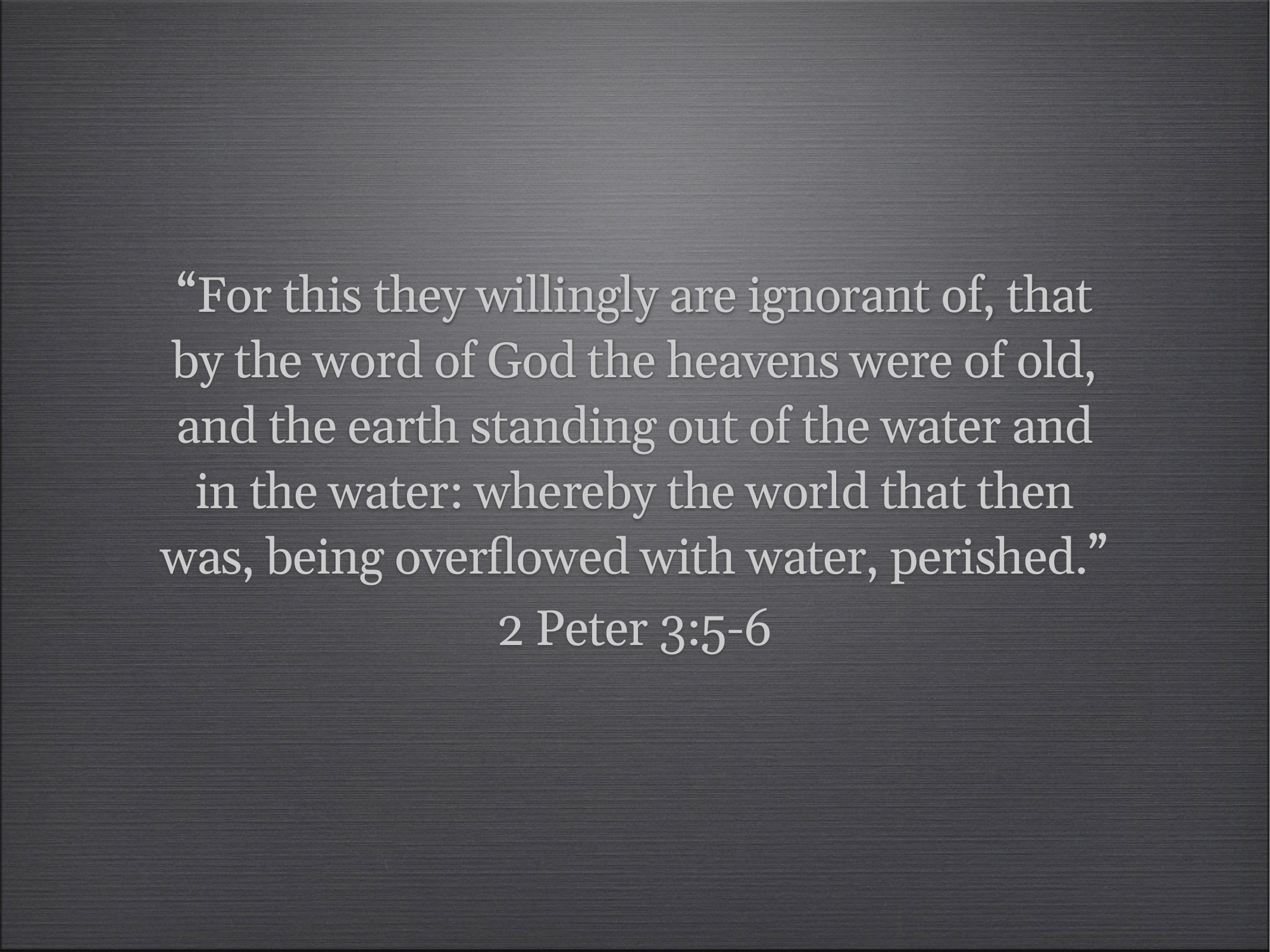

“For this they willingly are ignorant of, that by the word of God the heavens were of old, and the earth standing out of the water and in the water: whereby the world that then was, being overflowed with water, perished.”
2 Peter 3:5-6